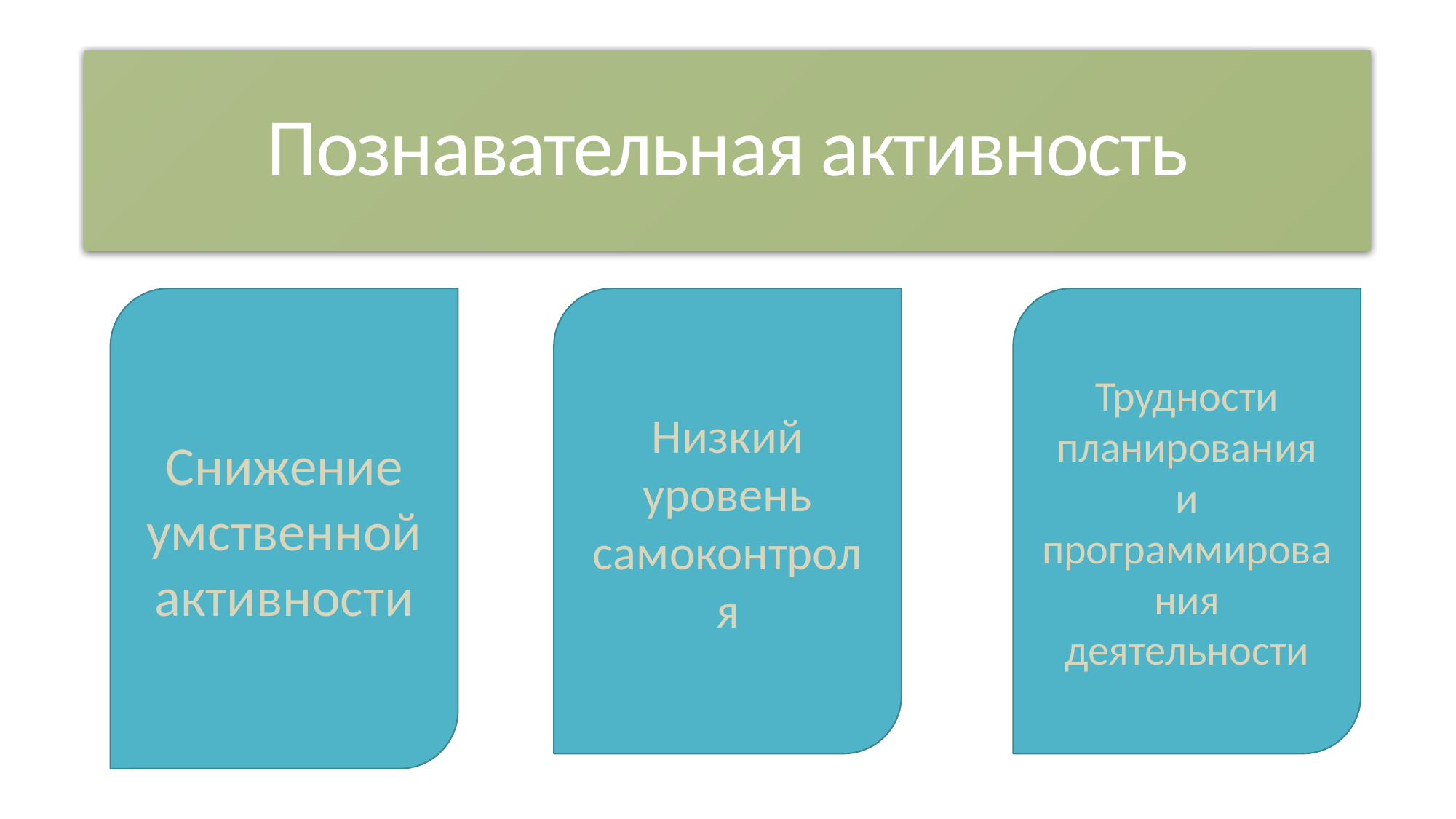

Познавательная активность
Снижение умственной активности
Низкий уровень самоконтроля
Трудности планирования и программирования деятельности